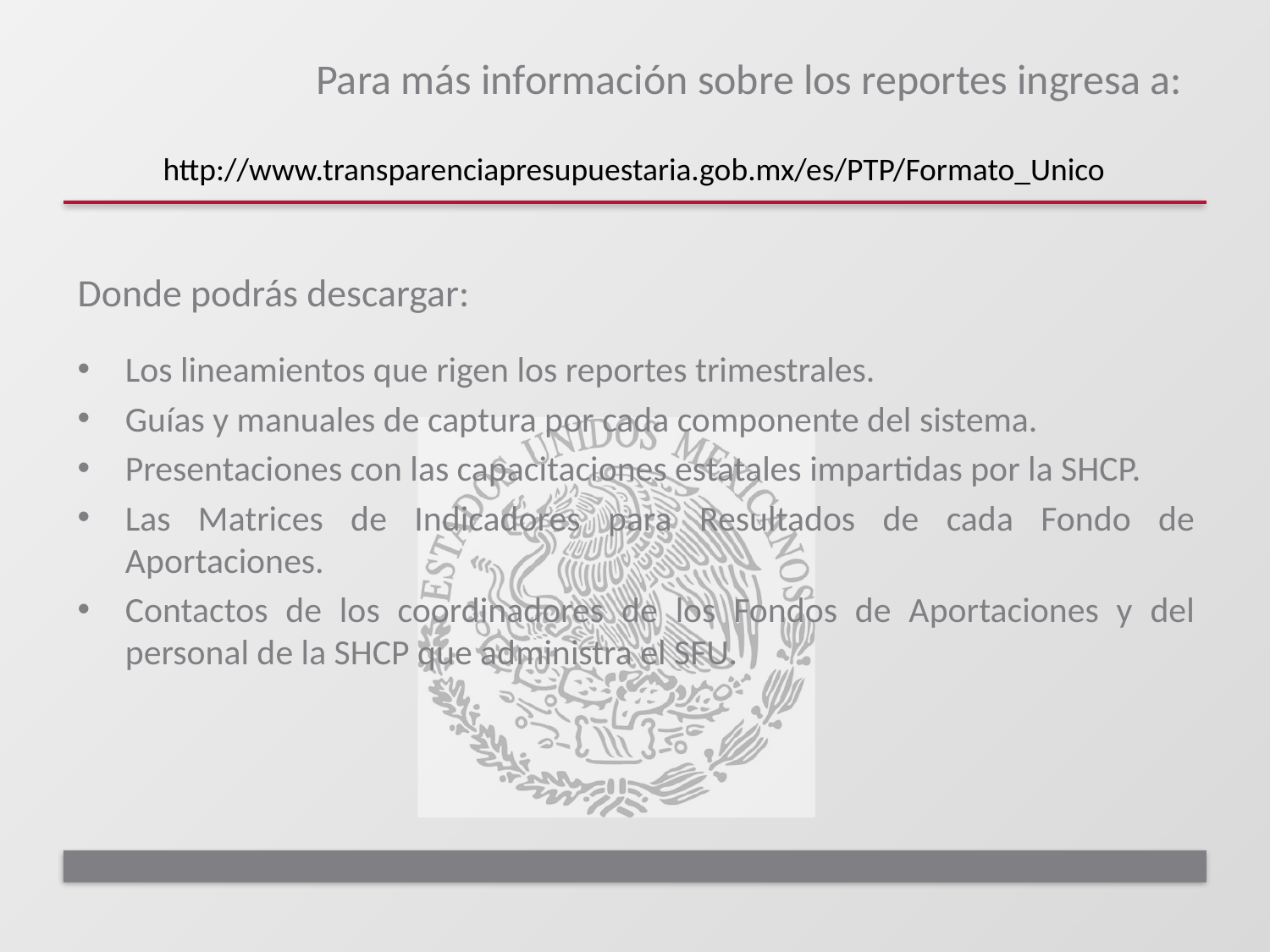

# Para más información sobre los reportes ingresa a:
http://www.transparenciapresupuestaria.gob.mx/es/PTP/Formato_Unico
Donde podrás descargar:

Los lineamientos que rigen los reportes trimestrales.
Guías y manuales de captura por cada componente del sistema.
Presentaciones con las capacitaciones estatales impartidas por la SHCP.
Las Matrices de Indicadores para Resultados de cada Fondo de Aportaciones.
Contactos de los coordinadores de los Fondos de Aportaciones y del personal de la SHCP que administra el SFU.